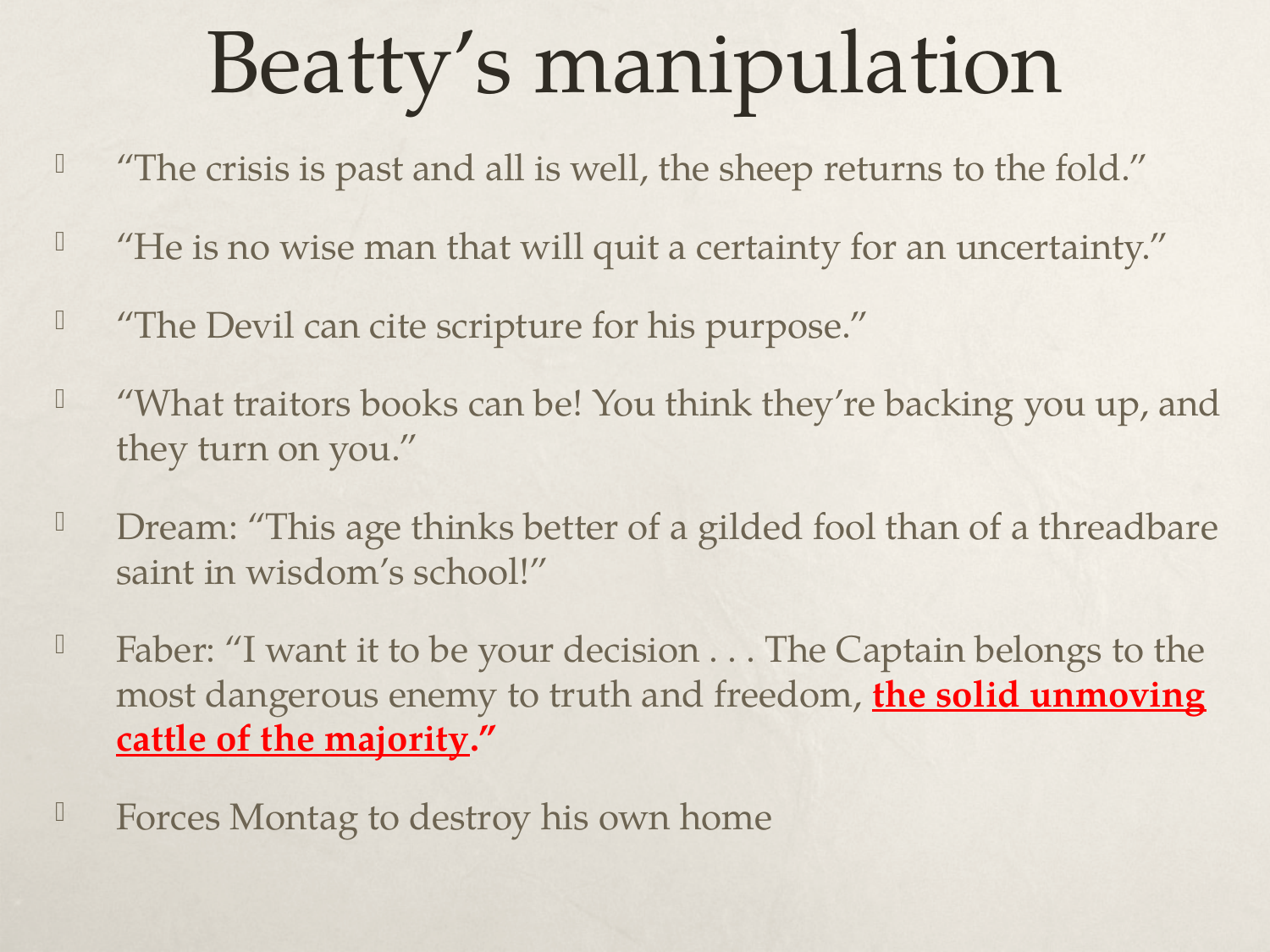

# Beatty’s manipulation
“The crisis is past and all is well, the sheep returns to the fold.”
“He is no wise man that will quit a certainty for an uncertainty.”
“The Devil can cite scripture for his purpose.”
“What traitors books can be! You think they’re backing you up, and they turn on you.”
Dream: “This age thinks better of a gilded fool than of a threadbare saint in wisdom’s school!”
Faber: “I want it to be your decision . . . The Captain belongs to the most dangerous enemy to truth and freedom, the solid unmoving cattle of the majority.”
Forces Montag to destroy his own home